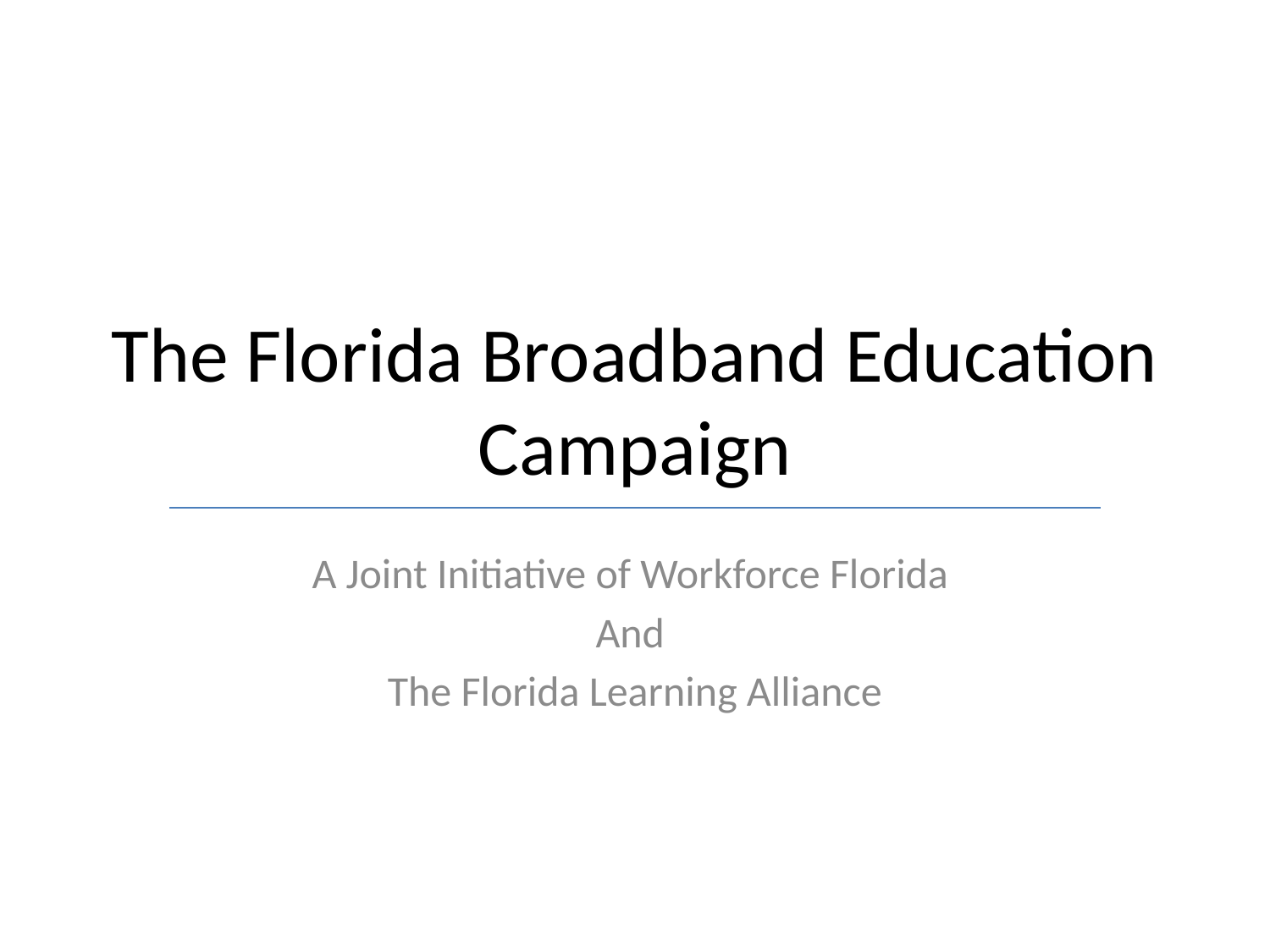

# The Florida Broadband Education Campaign
A Joint Initiative of Workforce Florida
And
The Florida Learning Alliance